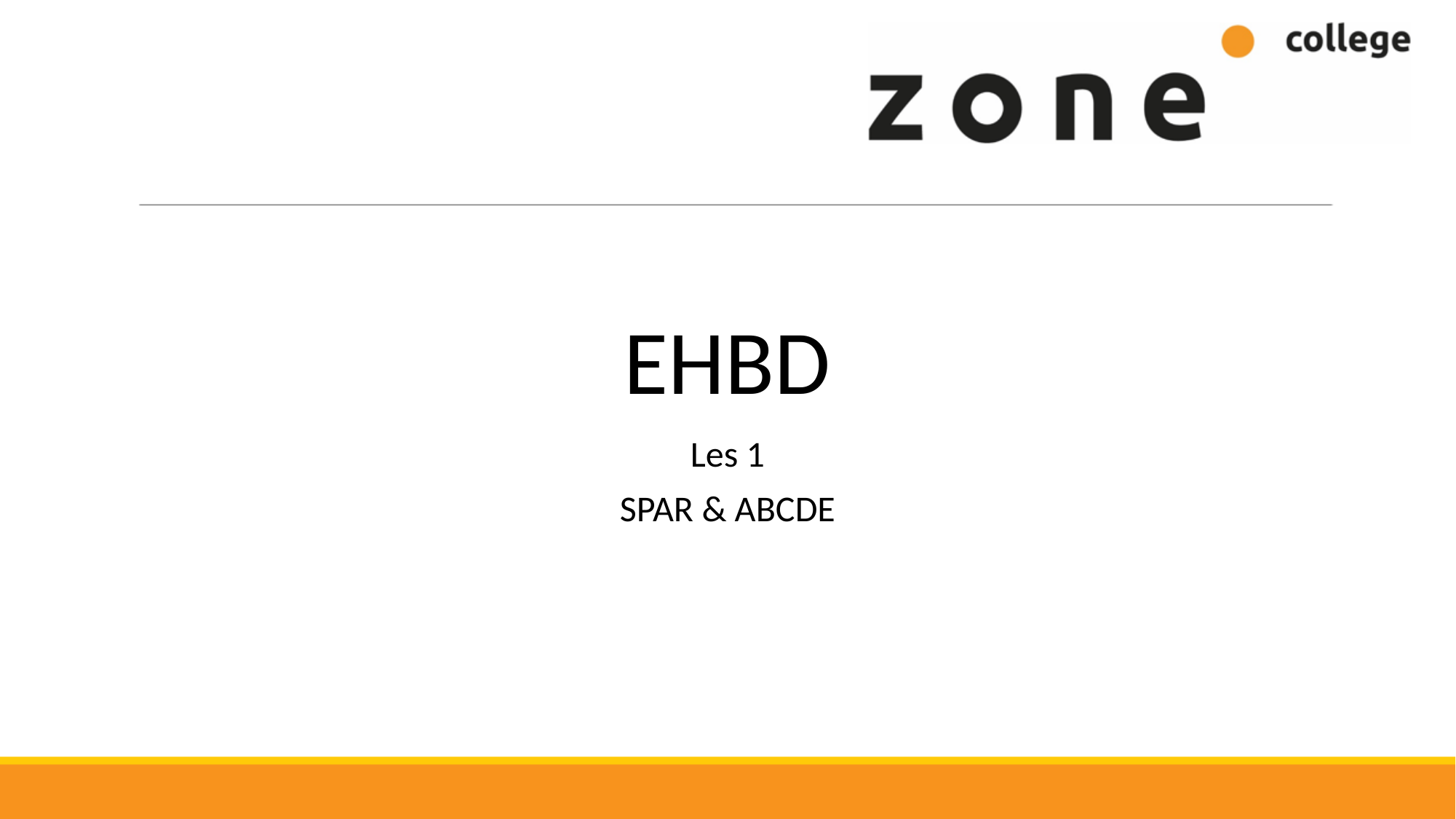

# EHBD
Les 1
SPAR & ABCDE